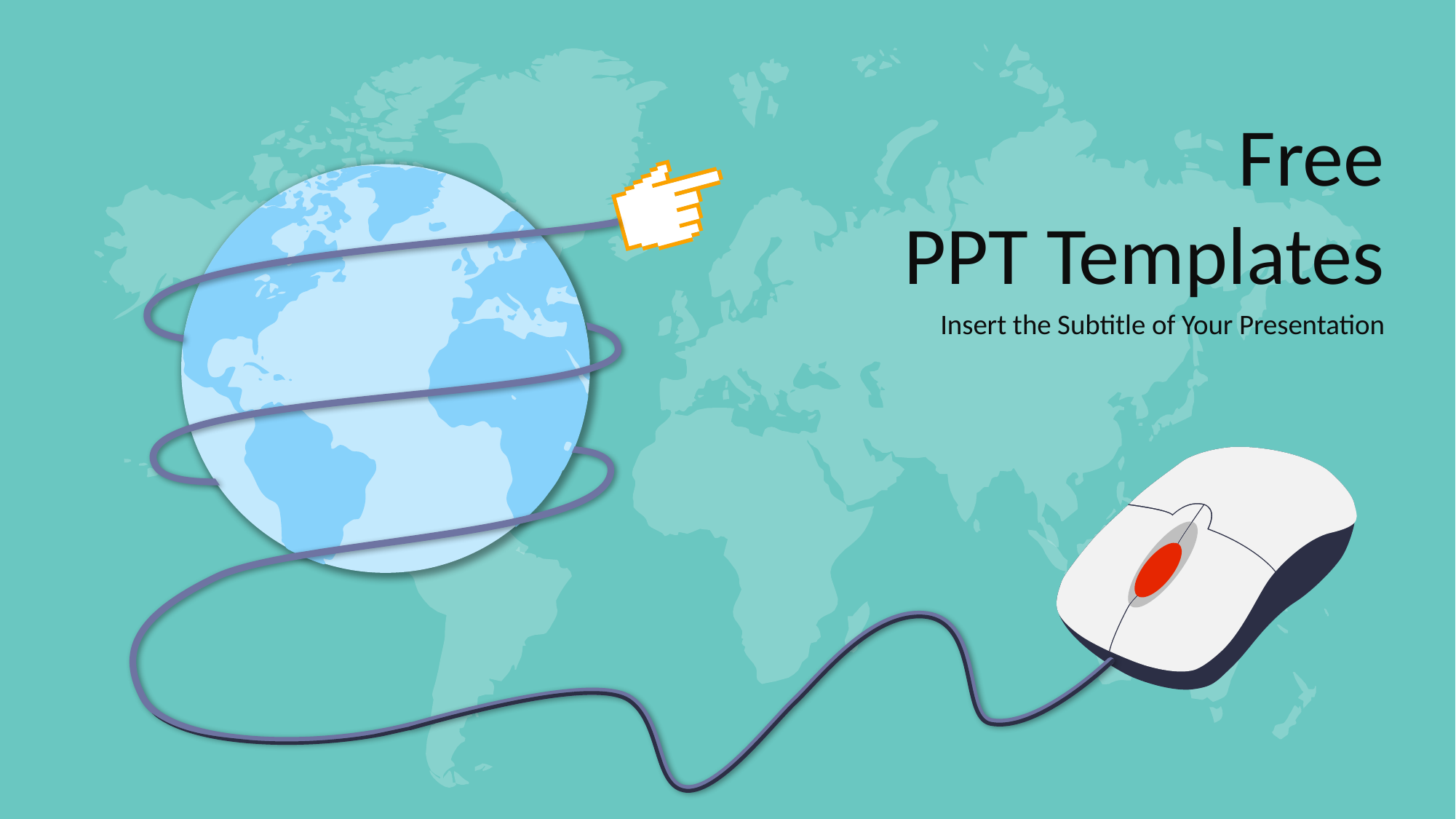

Free
 PPT Templates

Insert the Subtitle of Your Presentation